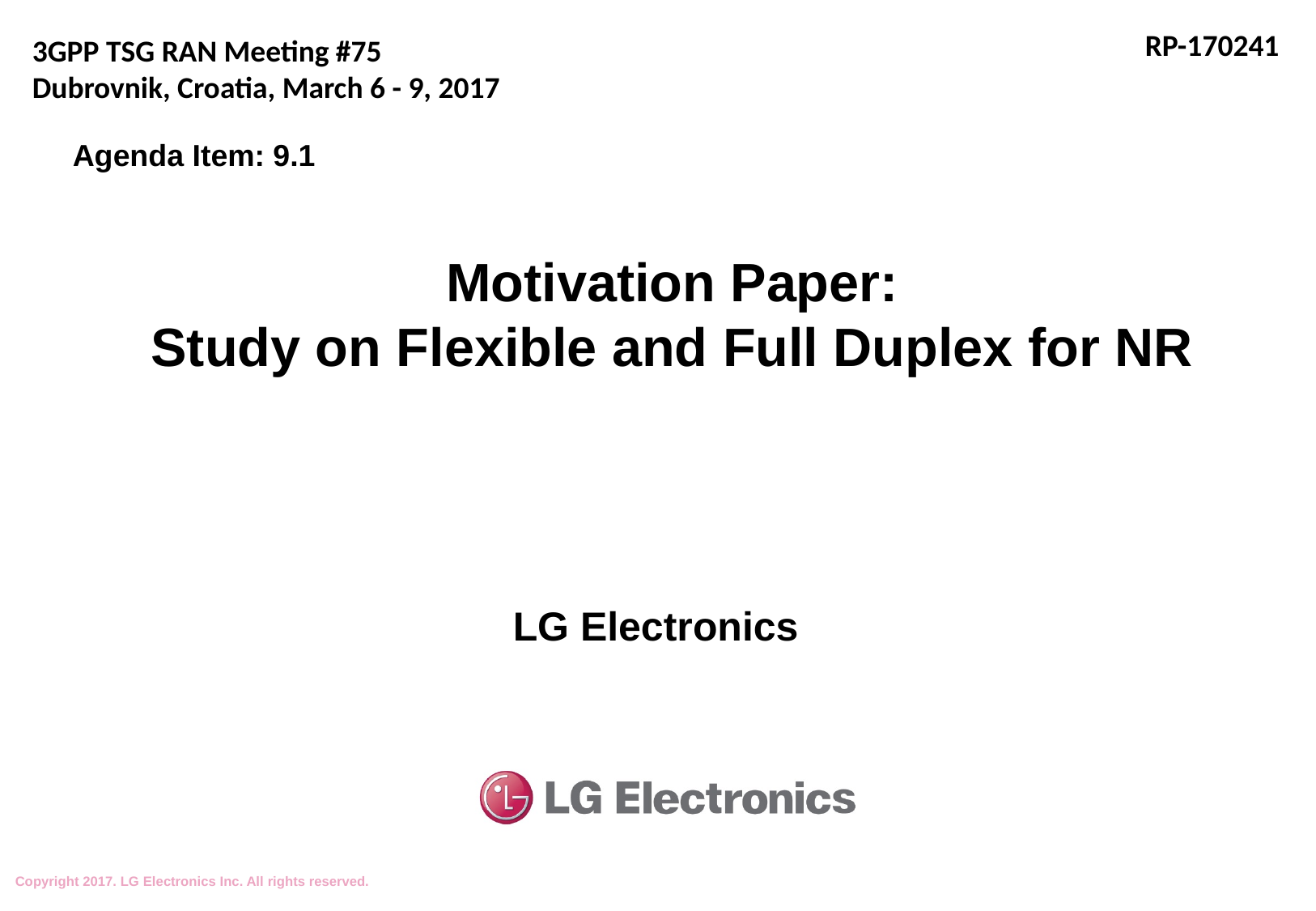

RP-170241
3GPP TSG RAN Meeting #75
Dubrovnik, Croatia, March 6 - 9, 2017

Agenda Item: 9.1
# Motivation Paper: Study on Flexible and Full Duplex for NR

LG Electronics